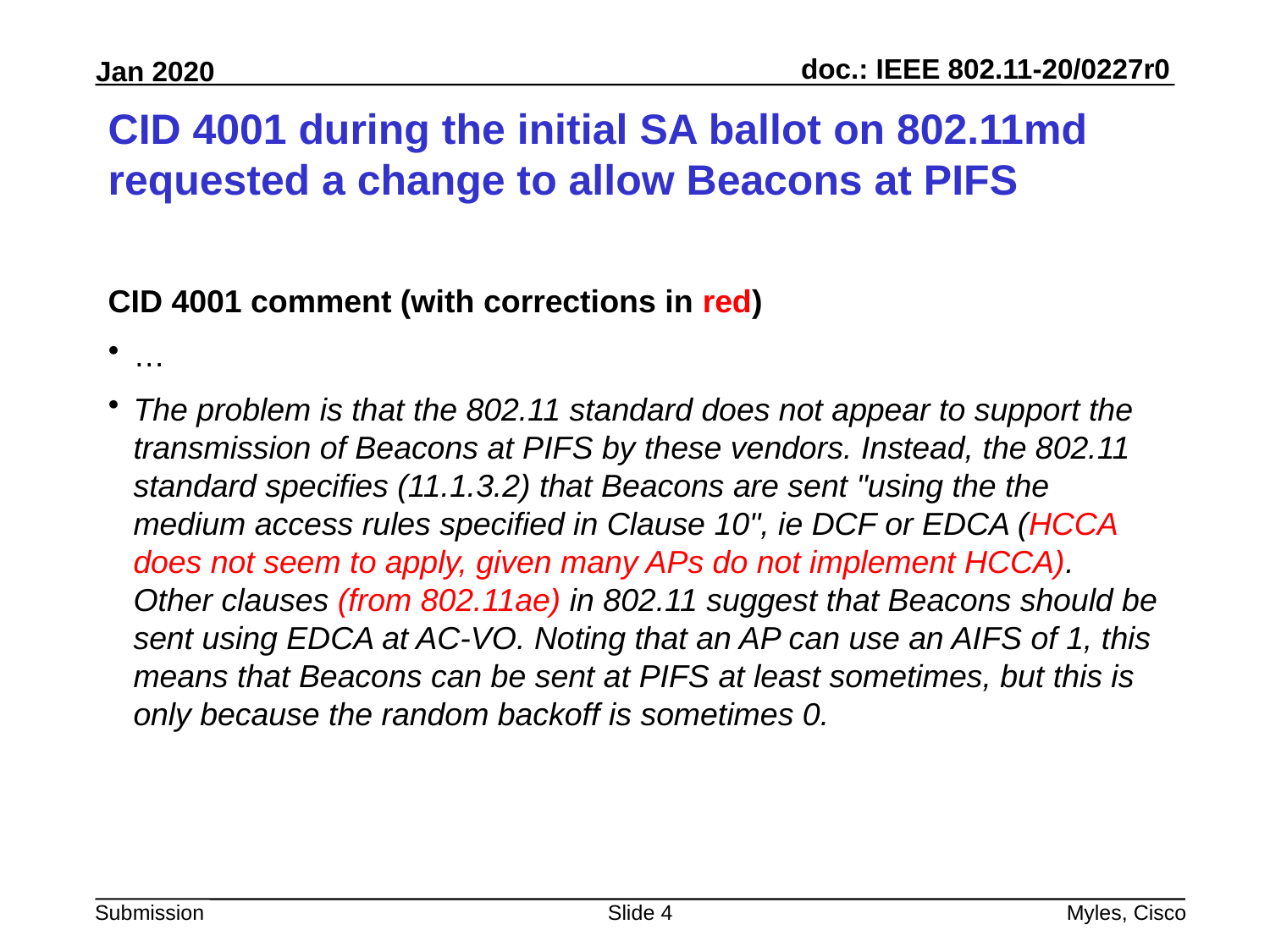

# CID 4001 during the initial SA ballot on 802.11md requested a change to allow Beacons at PIFS
CID 4001 comment (with corrections in red)
…
The problem is that the 802.11 standard does not appear to support the transmission of Beacons at PIFS by these vendors. Instead, the 802.11 standard specifies (11.1.3.2) that Beacons are sent "using the the medium access rules specified in Clause 10", ie DCF or EDCA (HCCA does not seem to apply, given many APs do not implement HCCA). Other clauses (from 802.11ae) in 802.11 suggest that Beacons should be sent using EDCA at AC-VO. Noting that an AP can use an AIFS of 1, this means that Beacons can be sent at PIFS at least sometimes, but this is only because the random backoff is sometimes 0.
Slide 4
Myles, Cisco